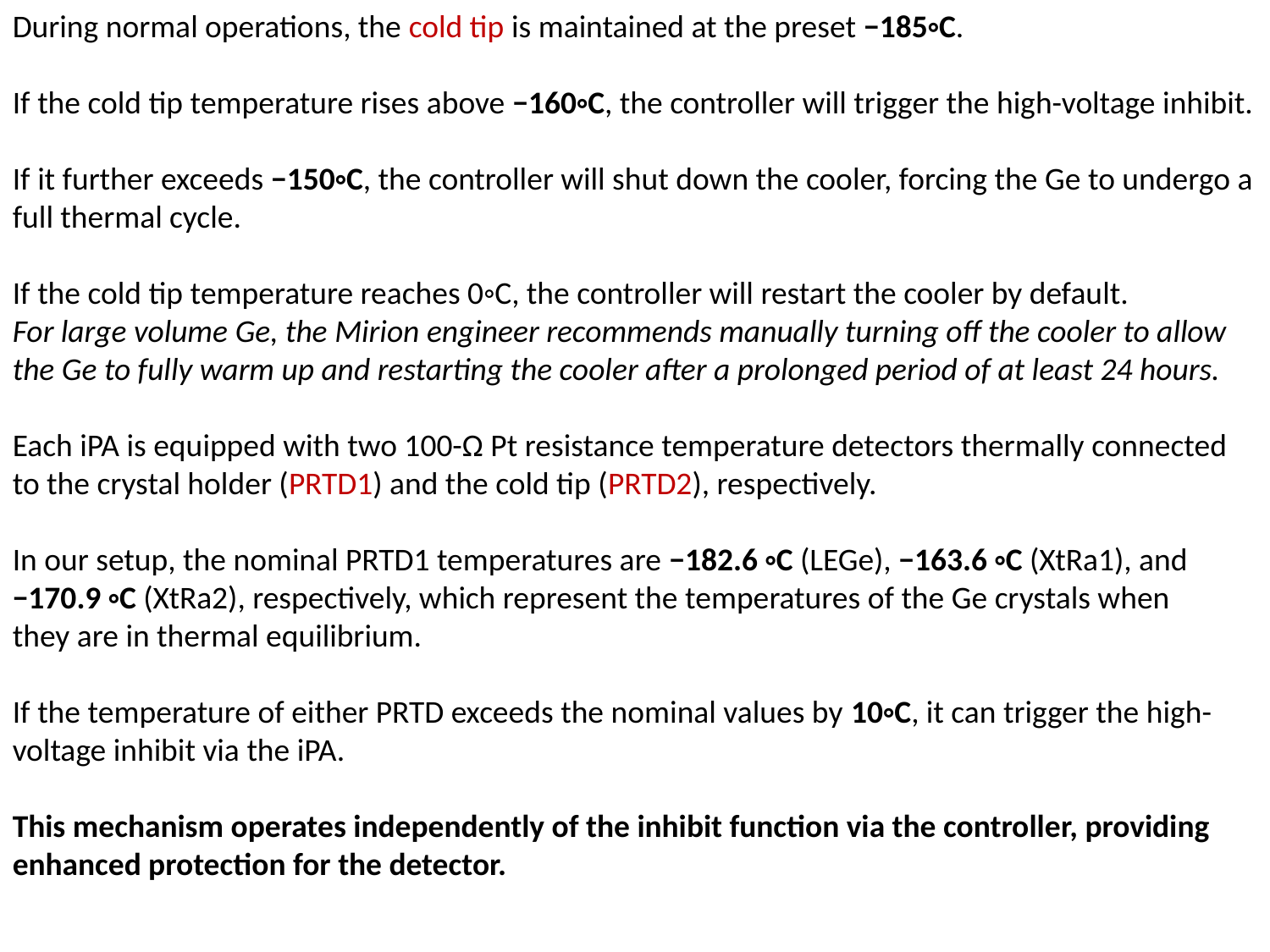

During normal operations, the cold tip is maintained at the preset −185◦C.

If the cold tip temperature rises above −160◦C, the controller will trigger the high-voltage inhibit.

If it further exceeds −150◦C, the controller will shut down the cooler, forcing the Ge to undergo a full thermal cycle.

If the cold tip temperature reaches 0◦C, the controller will restart the cooler by default.
For large volume Ge, the Mirion engineer recommends manually turning off the cooler to allow the Ge to fully warm up and restarting the cooler after a prolonged period of at least 24 hours.

Each iPA is equipped with two 100-Ω Pt resistance temperature detectors thermally connected to the crystal holder (PRTD1) and the cold tip (PRTD2), respectively.

In our setup, the nominal PRTD1 temperatures are −182.6 ◦C (LEGe), −163.6 ◦C (XtRa1), and −170.9 ◦C (XtRa2), respectively, which represent the temperatures of the Ge crystals when
they are in thermal equilibrium.

If the temperature of either PRTD exceeds the nominal values by 10◦C, it can trigger the high-voltage inhibit via the iPA.

This mechanism operates independently of the inhibit function via the controller, providing enhanced protection for the detector.